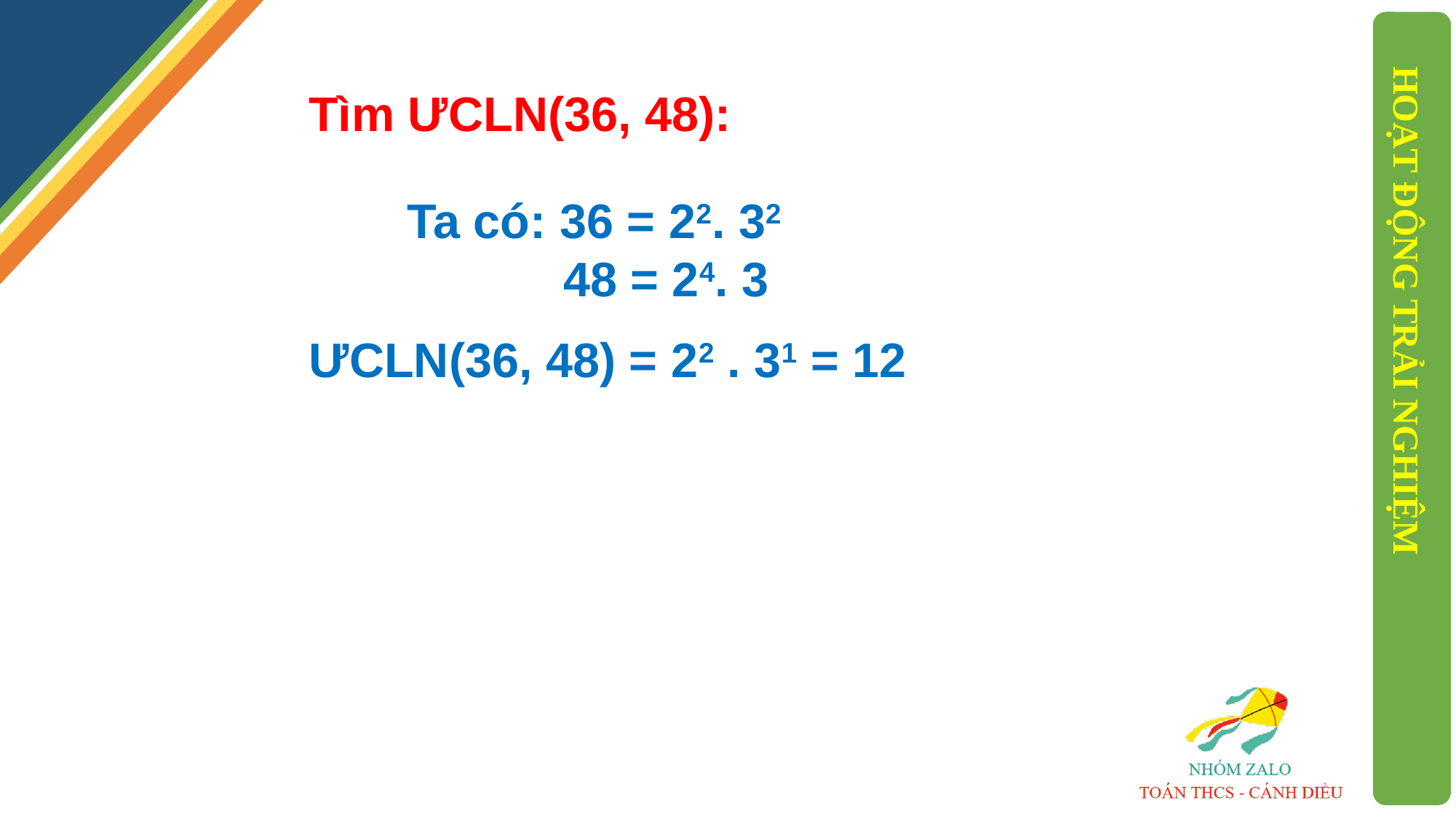

Tìm ƯCLN(36, 48):
Ta có: 36 = 22. 32
            48 = 24. 3
ƯCLN(36, 48) = 22 . 31 = 12

HOẠT ĐỘNG TRẢI NGHIỆM